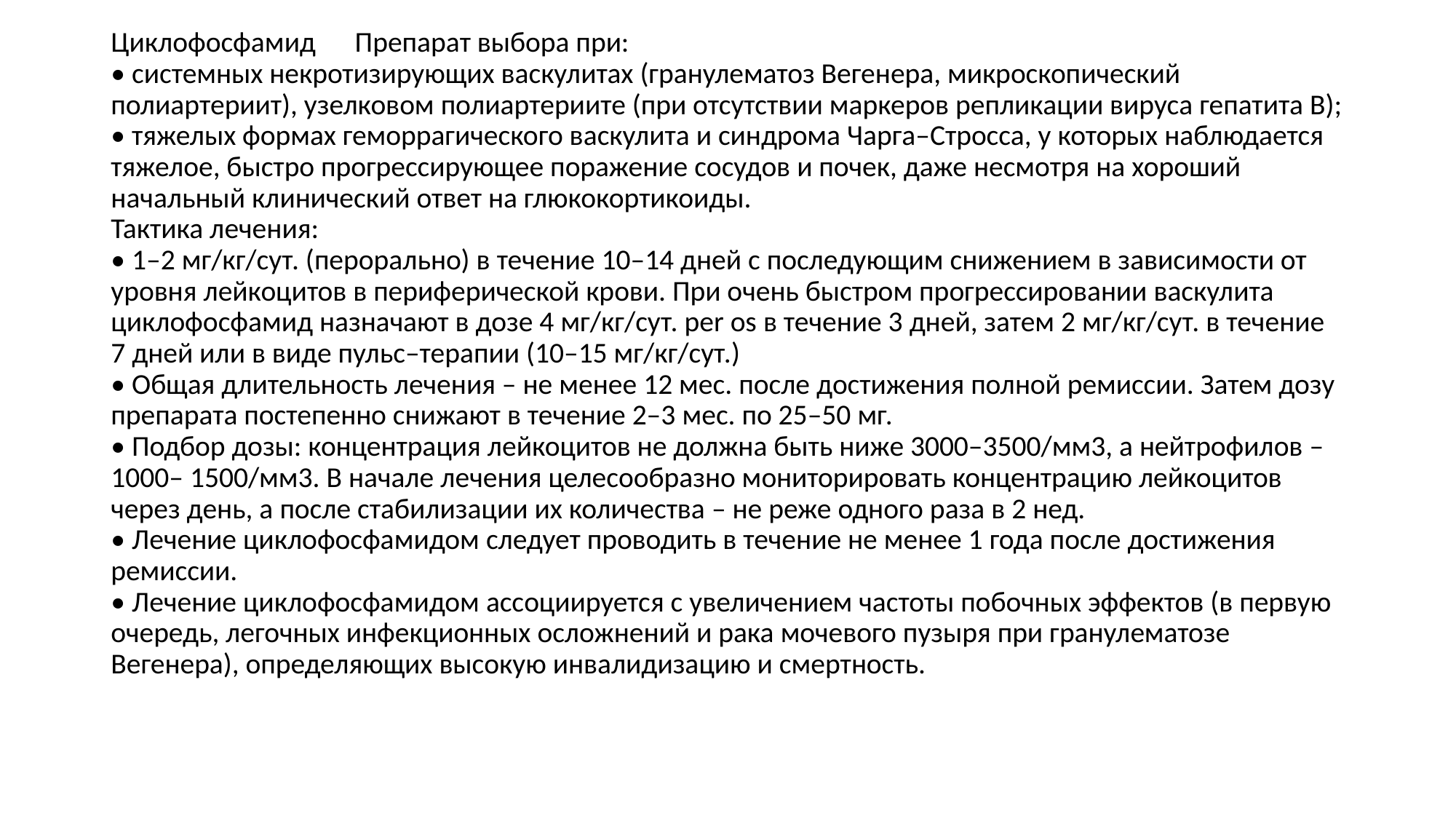

Циклофосфамид      Препарат выбора при: 
• системных некротизирующих васкулитах (гранулематоз Вегенера, микроскопический полиартериит), узелковом полиартериите (при отсутствии маркеров репликации вируса гепатита В);
• тяжелых формах геморрагического васкулита и синдрома Чарга–Стросса, у которых наблюдается тяжелое, быстро прогрессирующее поражение сосудов и почек, даже несмотря на хороший начальный клинический ответ на глюкокортикоиды. 
Тактика лечения:
• 1–2 мг/кг/сут. (перорально) в течение 10–14 дней с последующим снижением в зависимости от уровня лейкоцитов в периферической крови. При очень быстром прогрессировании васкулита циклофосфамид назначают в дозе 4 мг/кг/сут. per os в течение 3 дней, затем 2 мг/кг/сут. в течение 7 дней или в виде пульс–терапии (10–15 мг/кг/сут.)
• Общая длительность лечения – не менее 12 мес. после достижения полной ремиссии. Затем дозу препарата постепенно снижают в течение 2–3 мес. по 25–50 мг. 
• Подбор дозы: концентрация лейкоцитов не должна быть ниже 3000–3500/мм3, а нейтрофилов – 1000– 1500/мм3. В начале лечения целесообразно мониторировать концентрацию лейкоцитов через день, а после стабилизации их количества – не реже одного раза в 2 нед.
• Лечение циклофосфамидом следует проводить в течение не менее 1 года после достижения ремиссии.
• Лечение циклофосфамидом ассоциируется с увеличением частоты побочных эффектов (в первую очередь, легочных инфекционных осложнений и рака мочевого пузыря при гранулематозе Вегенера), определяющих высокую инвалидизацию и смертность.

#